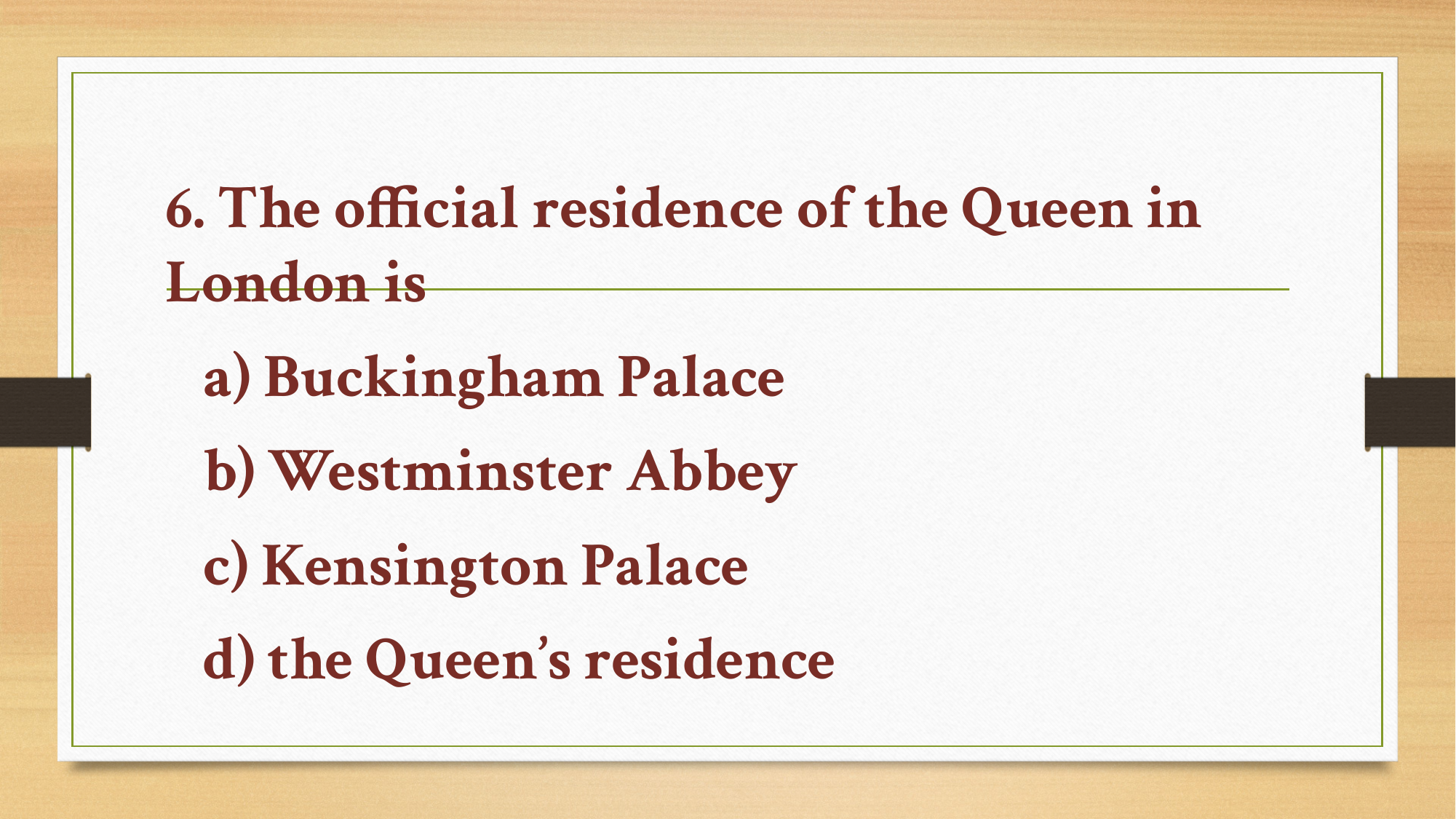

#
6. The official residence of the Queen in London is
   a) Buckingham Palace
   b) Westminster Abbey
   c) Kensington Palace
   d) the Queen’s residence